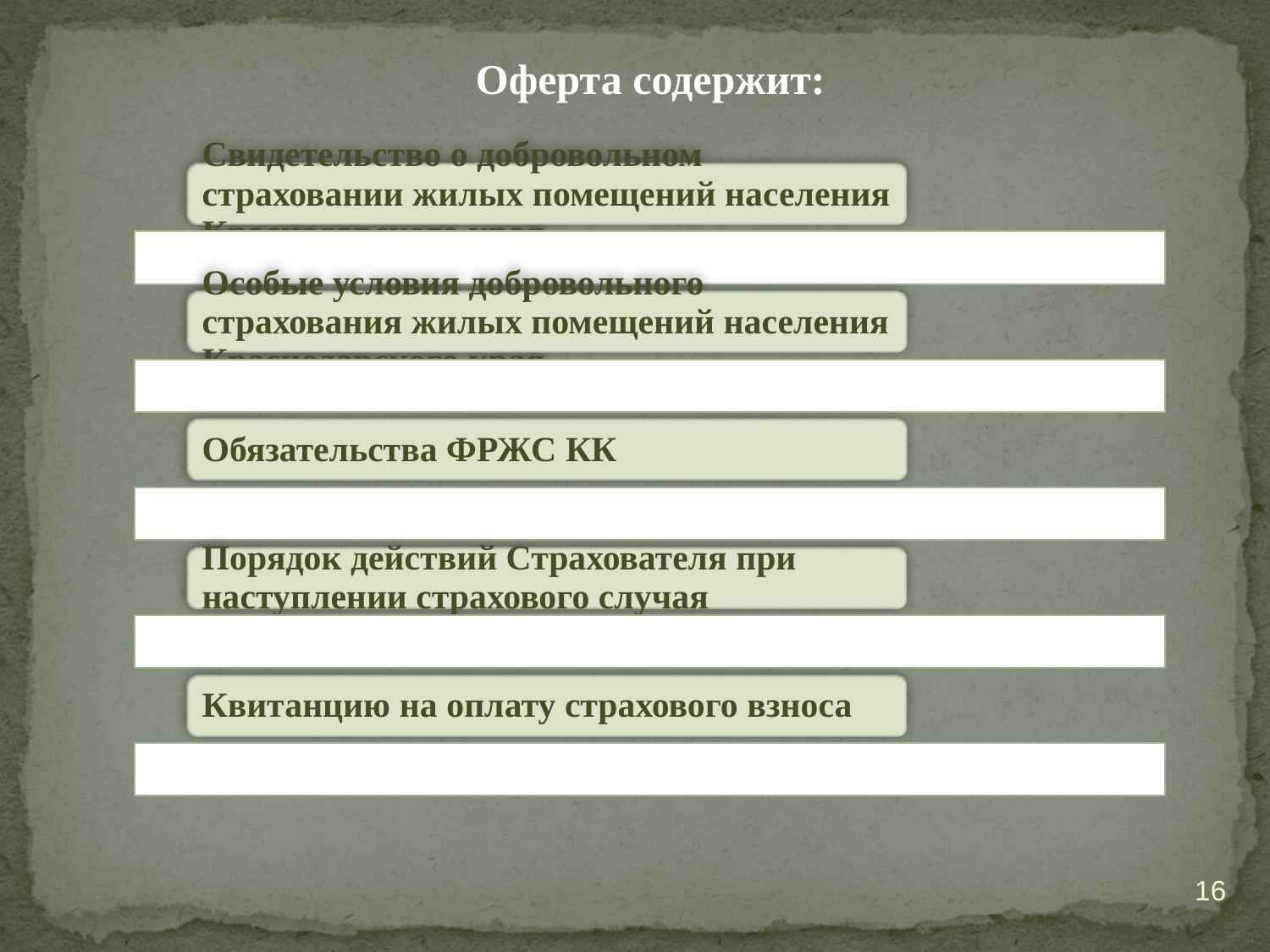

Оферта содержит:
Свидетельство о добровольном страховании жилых помещений населения Краснодарского края
Особые условия добровольного страхования жилых помещений населения Краснодарского края
Обязательства ФРЖС КК
Порядок действий Страхователя при наступлении страхового случая
Квитанцию на оплату страхового взноса

16